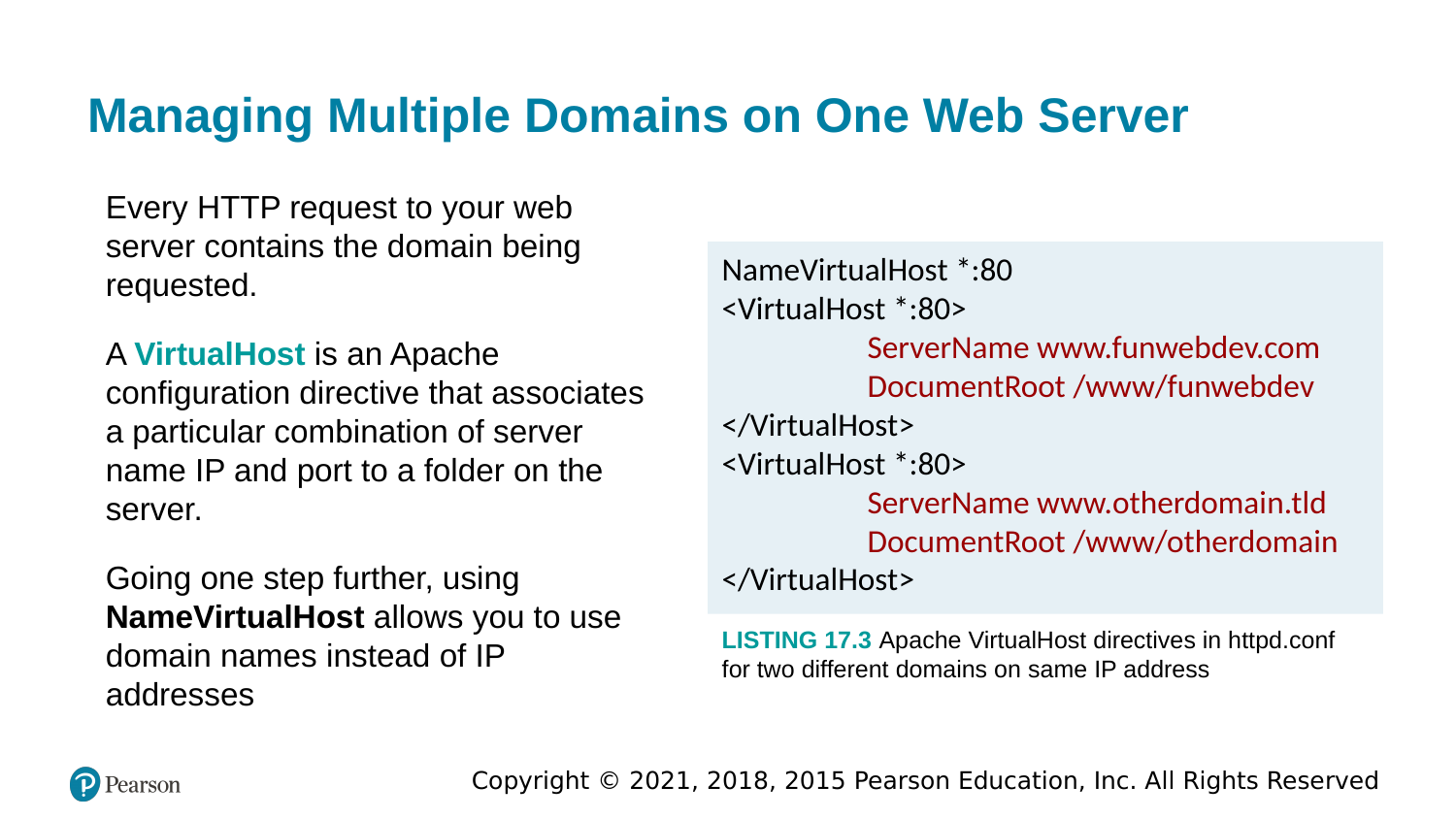

# Managing Multiple Domains on One Web Server
Every HTTP request to your web server contains the domain being requested.
A VirtualHost is an Apache configuration directive that associates a particular combination of server name IP and port to a folder on the server.
Going one step further, using NameVirtualHost allows you to use domain names instead of IP addresses
NameVirtualHost *:80
<VirtualHost *:80>
	ServerName www.funwebdev.com
	DocumentRoot /www/funwebdev
</VirtualHost>
<VirtualHost *:80>
	ServerName www.otherdomain.tld
	DocumentRoot /www/otherdomain
</VirtualHost>
LISTING 17.3 Apache VirtualHost directives in httpd.conf for two different domains on same IP address